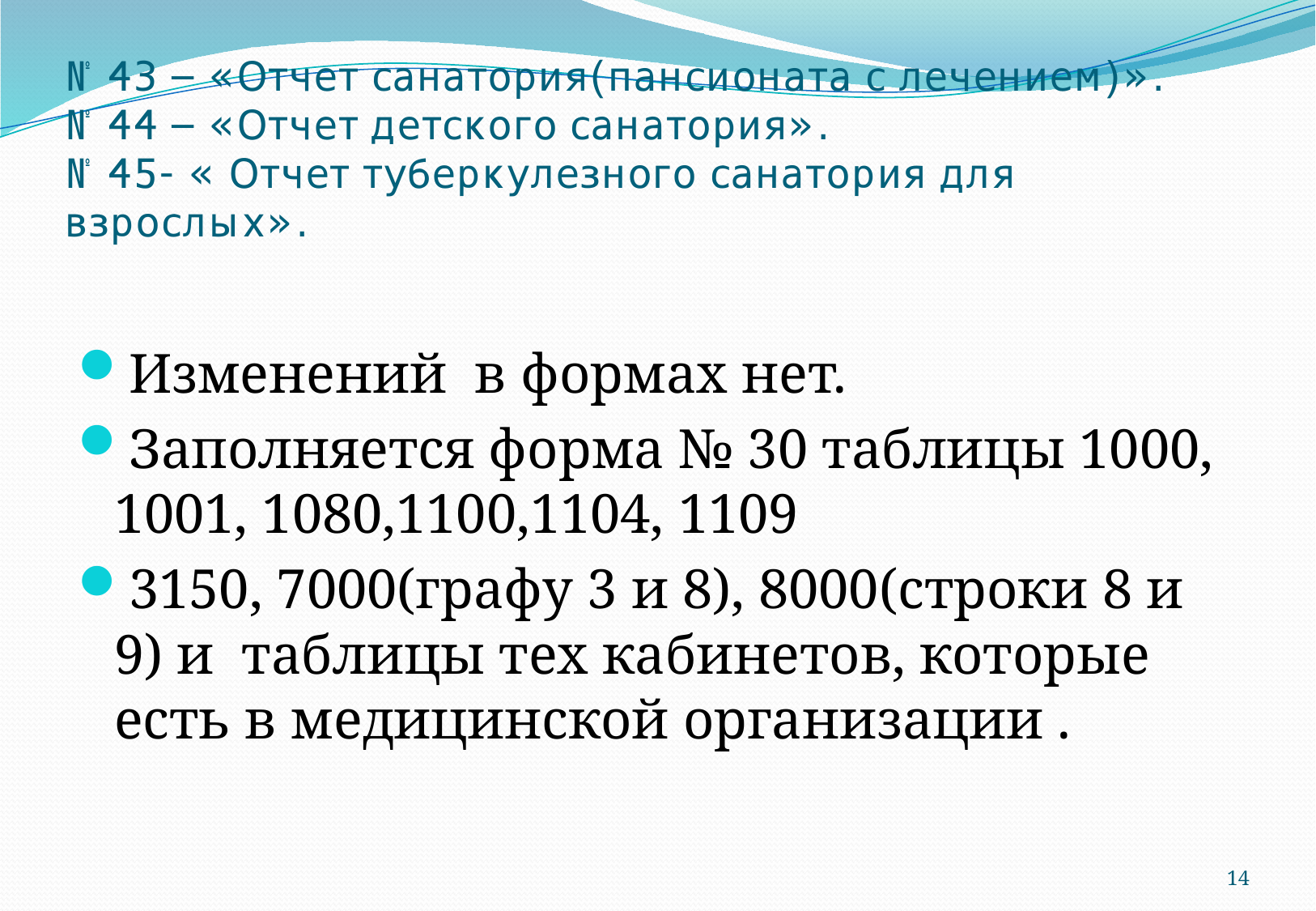

# № 43 – «Отчет санатория(пансионата с лечением)». № 44 – «Отчет детского санатория». № 45- « Отчет туберкулезного санатория для взрослых».

Изменений  в формах нет.
Заполняется форма № 30 таблицы 1000, 1001, 1080,1100,1104, 1109
3150, 7000(графу 3 и 8), 8000(строки 8 и 9) и  таблицы тех кабинетов, которые есть в медицинской организации .

14